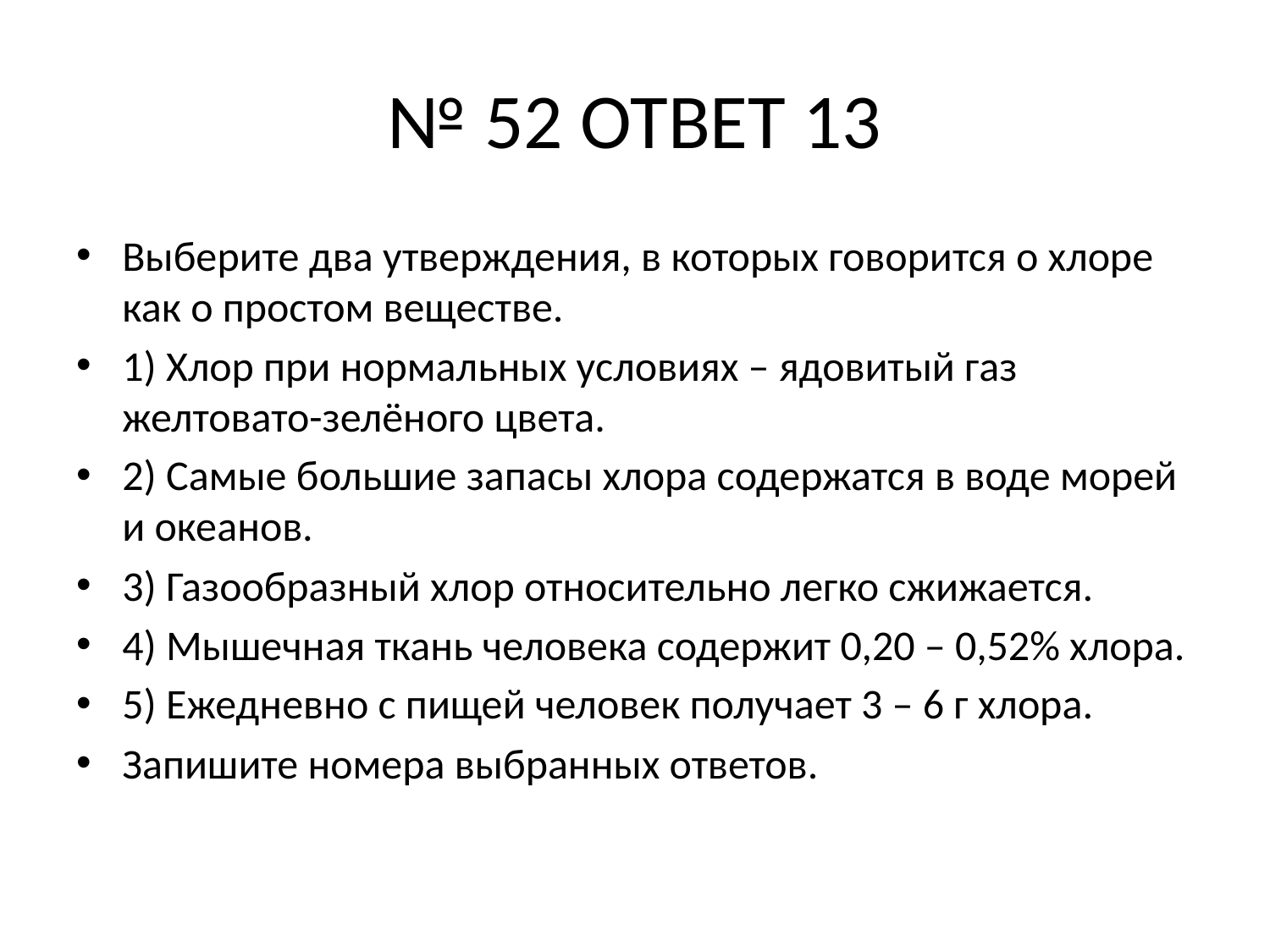

# № 52 ОТВЕТ 13
Выберите два утверждения, в которых говорится о хлоре как о простом веществе.
1) Хлор при нормальных условиях – ядовитый газ желтовато-зелёного цвета.
2) Самые большие запасы хлора содержатся в воде морей и океанов.
3) Газообразный хлор относительно легко сжижается.
4) Мышечная ткань человека содержит 0,20 – 0,52% хлора.
5) Ежедневно с пищей человек получает 3 – 6 г хлора.
Запишите номера выбранных ответов.